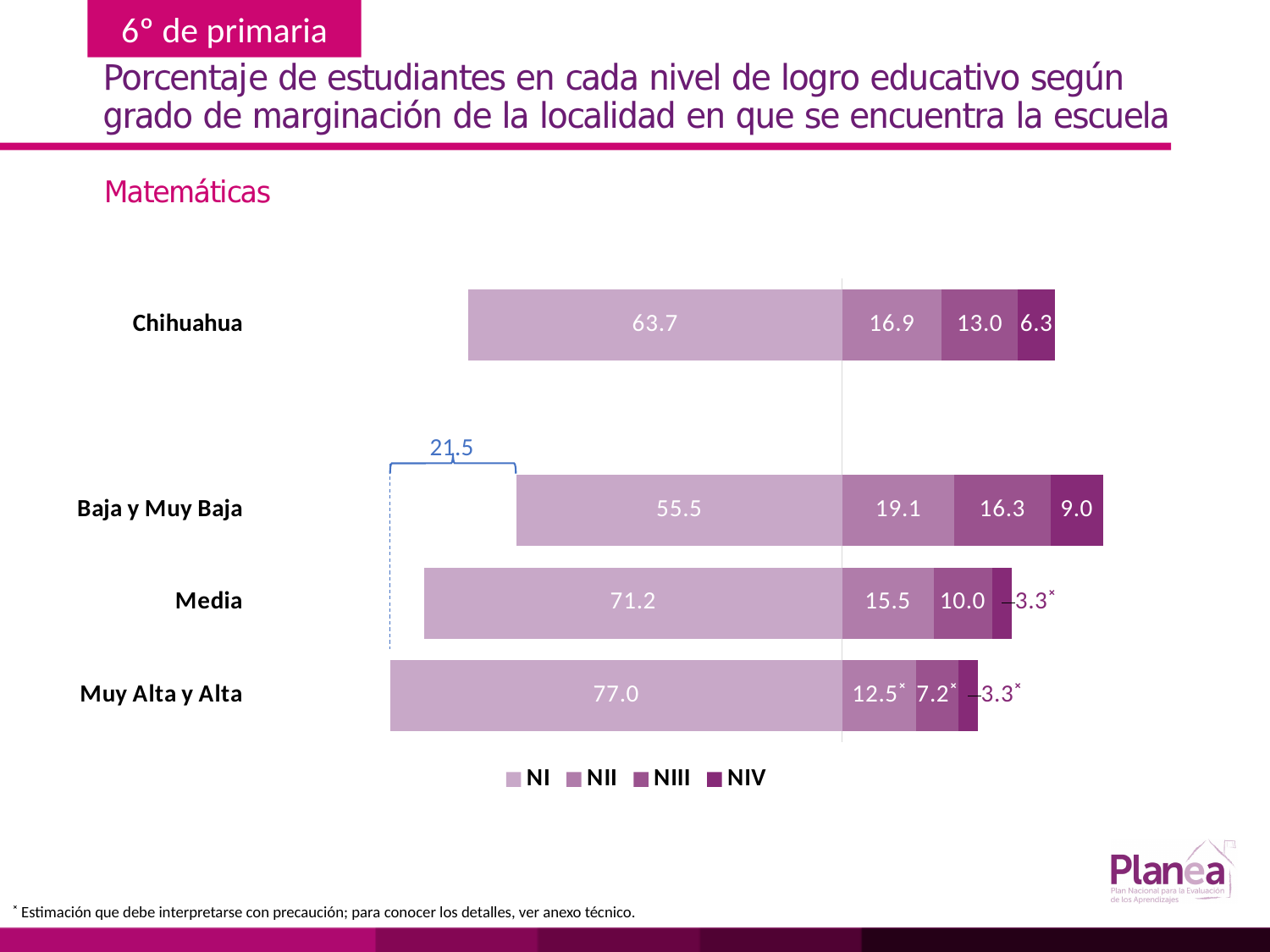

# Porcentaje de estudiantes en cada nivel de logro educativo según grado de marginación de la localidad en que se encuentra la escuela

Matemáticas

### Chart

| Category |  |  |  |  |
|---|---|---|---|---|
| Muy Alta y Alta | -77.0 | 12.5 | 7.2 | 3.3 |
| Media | -71.2 | 15.5 | 10.0 | 3.3 |
| Baja y Muy Baja | -55.5 | 19.1 | 16.3 | 9.0 |
|  | None | None | None | None |
| Chihuahua | -63.7 | 16.9 | 13.0 | 6.3 |
21.5
˟ Estimación que debe interpretarse con precaución; para conocer los detalles, ver anexo técnico.